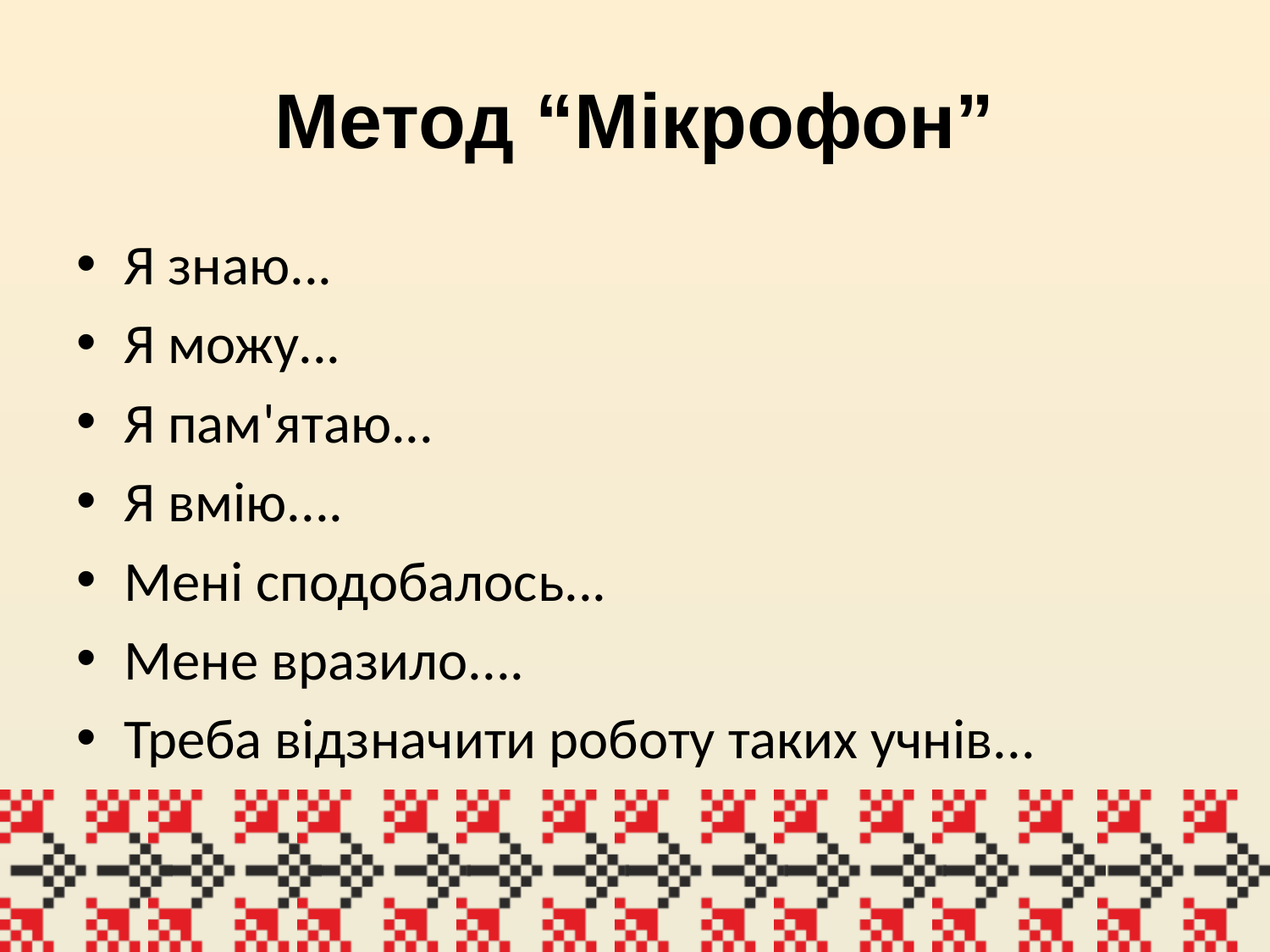

# Метод “Мікрофон”
Я знаю...
Я можу...
Я пам'ятаю...
Я вмію....
Мені сподобалось...
Мене вразило....
Треба відзначити роботу таких учнів...